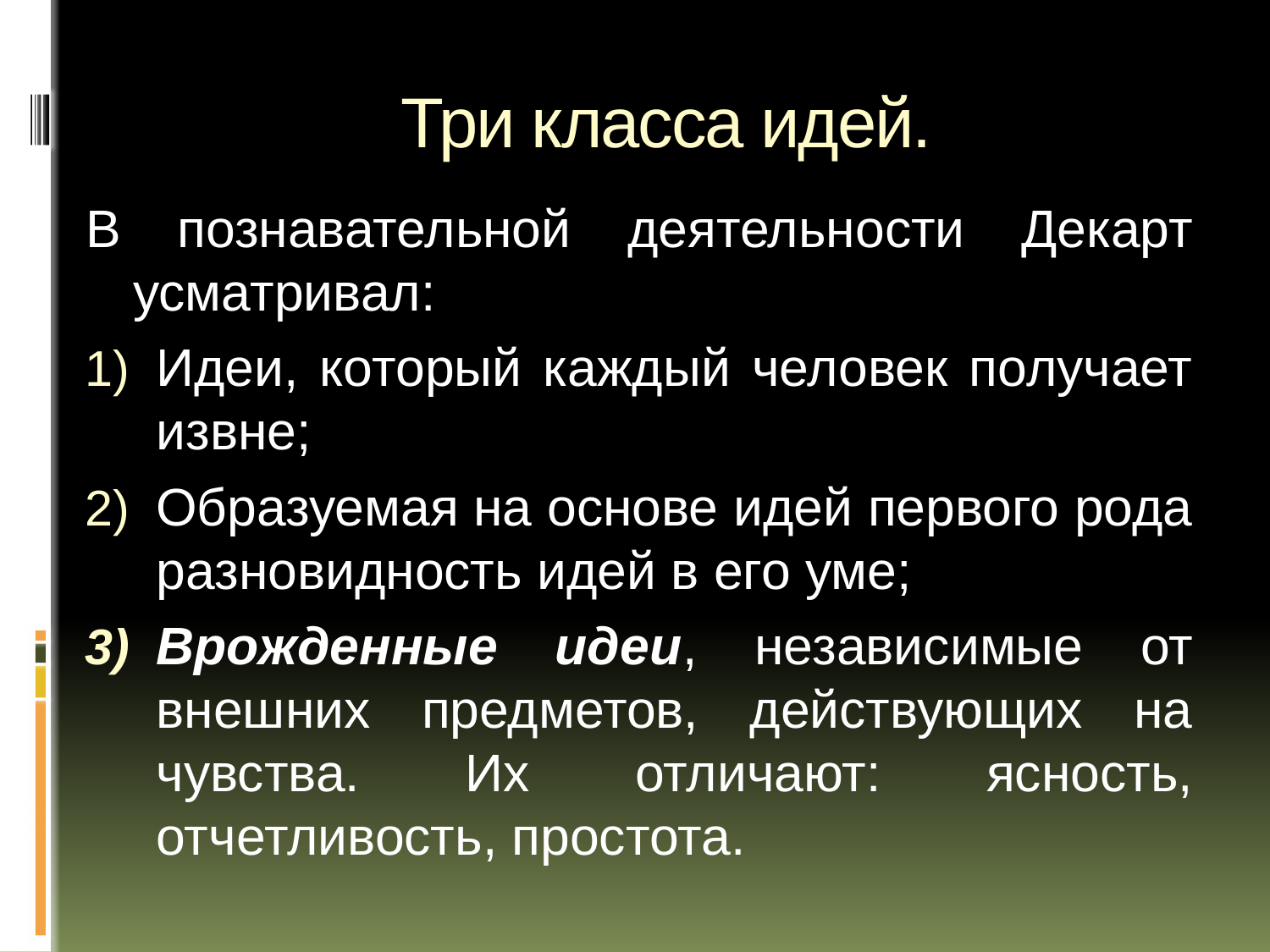

# Три класса идей.
В познавательной деятельности Декарт усматривал:
Идеи, который каждый человек получает извне;
Образуемая на основе идей первого рода разновидность идей в его уме;
Врожденные идеи, независимые от внешних предметов, действующих на чувства. Их отличают: ясность, отчетливость, простота.